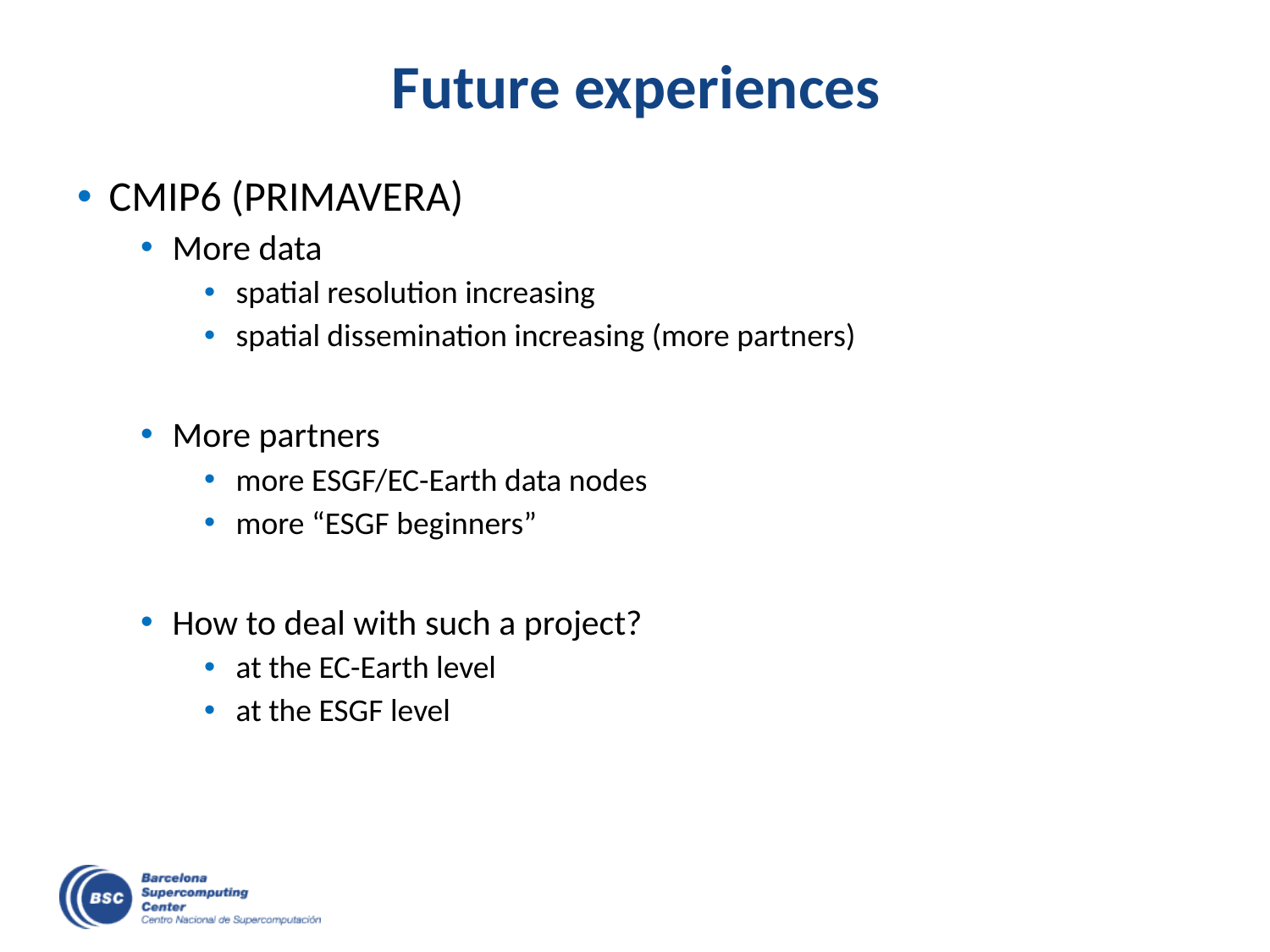

# Future experiences
CMIP6 (PRIMAVERA)
More data
spatial resolution increasing
spatial dissemination increasing (more partners)

More partners
more ESGF/EC-Earth data nodes
more “ESGF beginners”

How to deal with such a project?
at the EC-Earth level
at the ESGF level